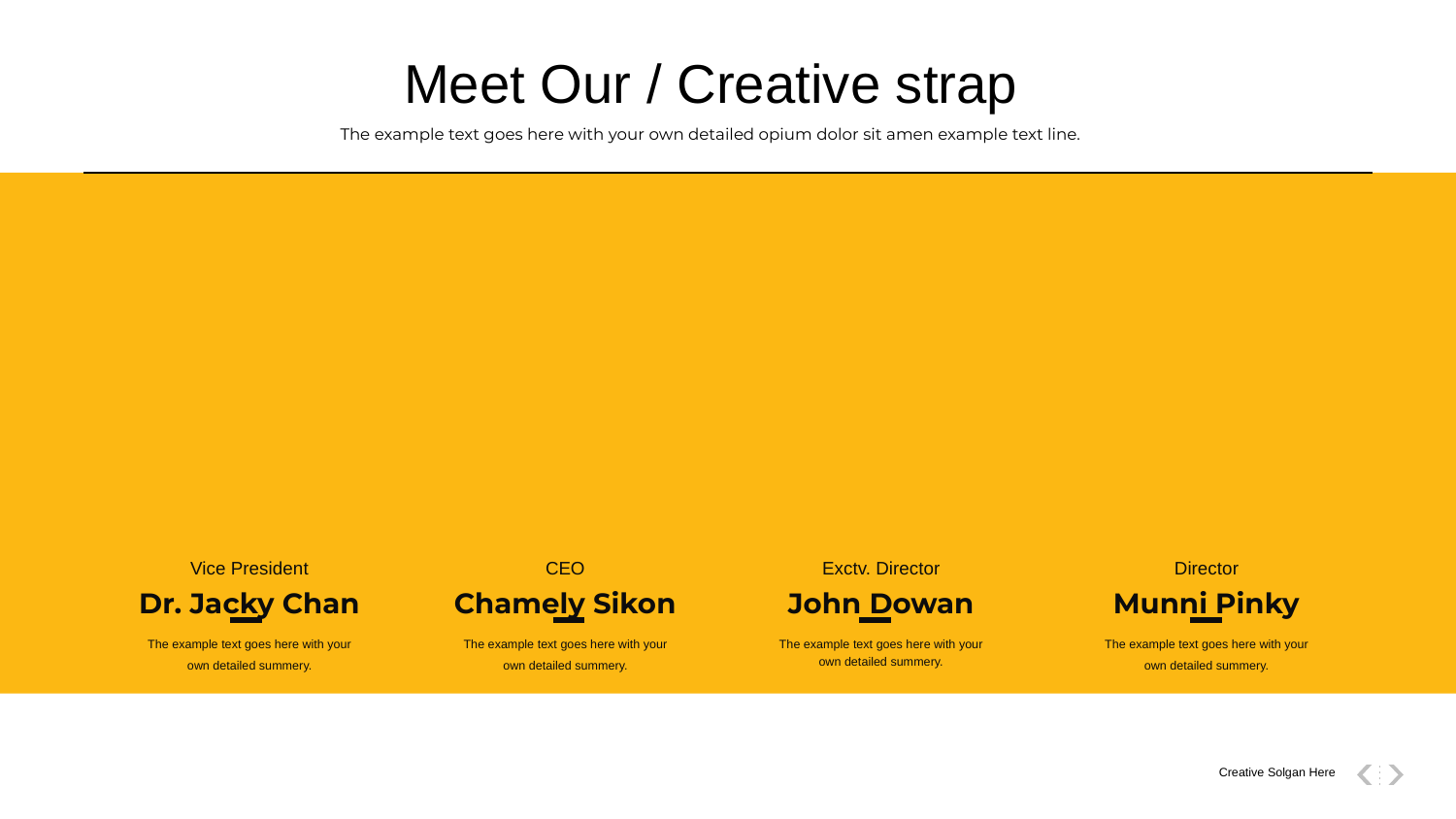

Meet Our / Creative strap
The example text goes here with your own detailed opium dolor sit amen example text line.

Vice President
Dr. Jacky Chan
CEO
Chamely Sikon
Exctv. Director
John Dowan
The example text goes here with your own detailed summery.
Director
Munni Pinky
The example text goes here with your own detailed summery.
The example text goes here with your own detailed summery.
The example text goes here with your own detailed summery.